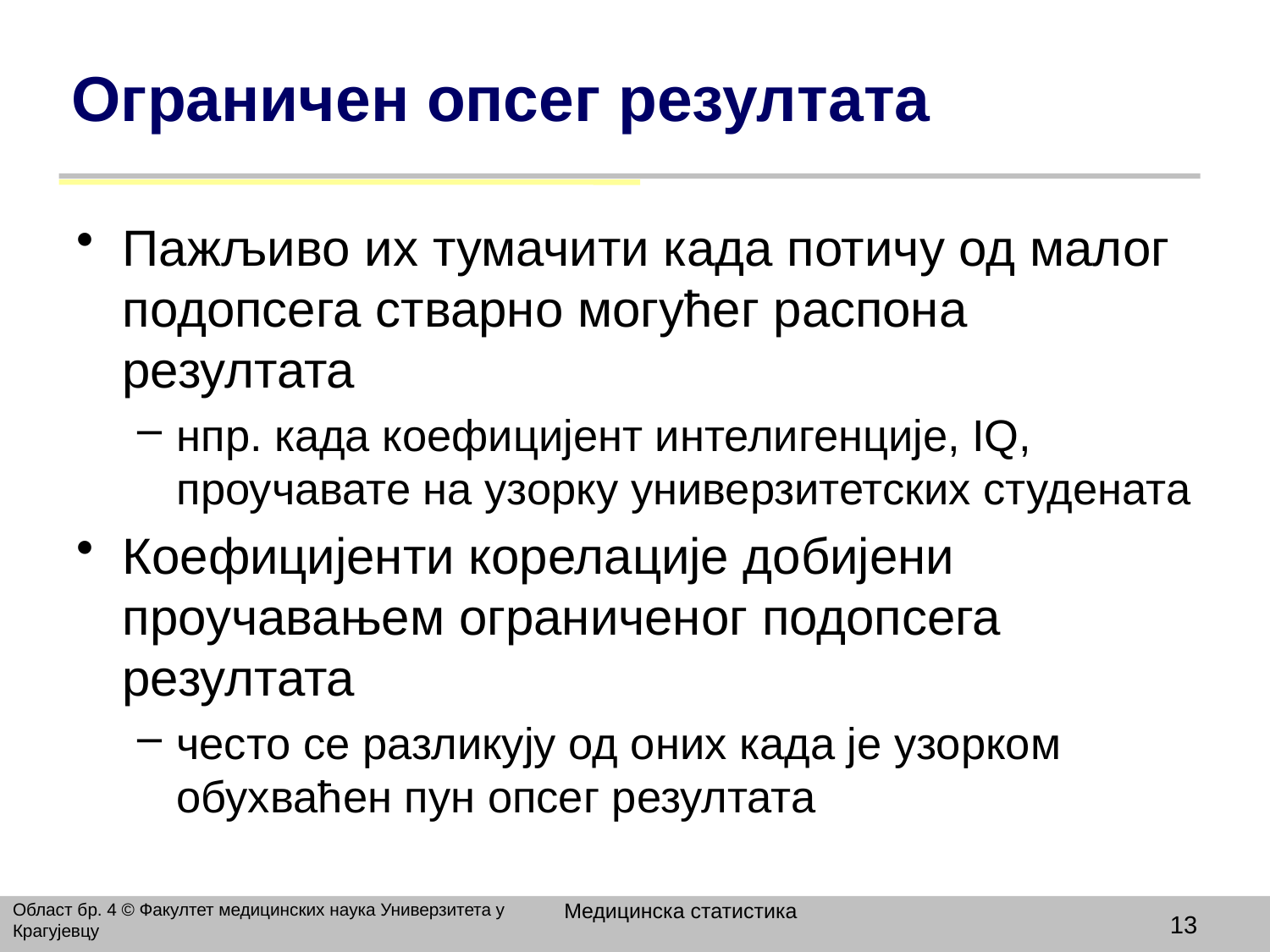

# Ограничен опсег резултата
Пажљиво их тумачити када потичу од малог подопсега стварно могућег распона резултата
нпр. када коефицијент интелигенције, IQ, проучавате на узорку универзитетских студената
Коефицијенти корелације добијени проучавањем ограниченог подопсега резултата
често се разликују од оних када је узорком обухваћен пун опсег резултата
Медицинска статистика
Област бр. 4 © Факултет медицинских наука Универзитета у Крагујевцу
13